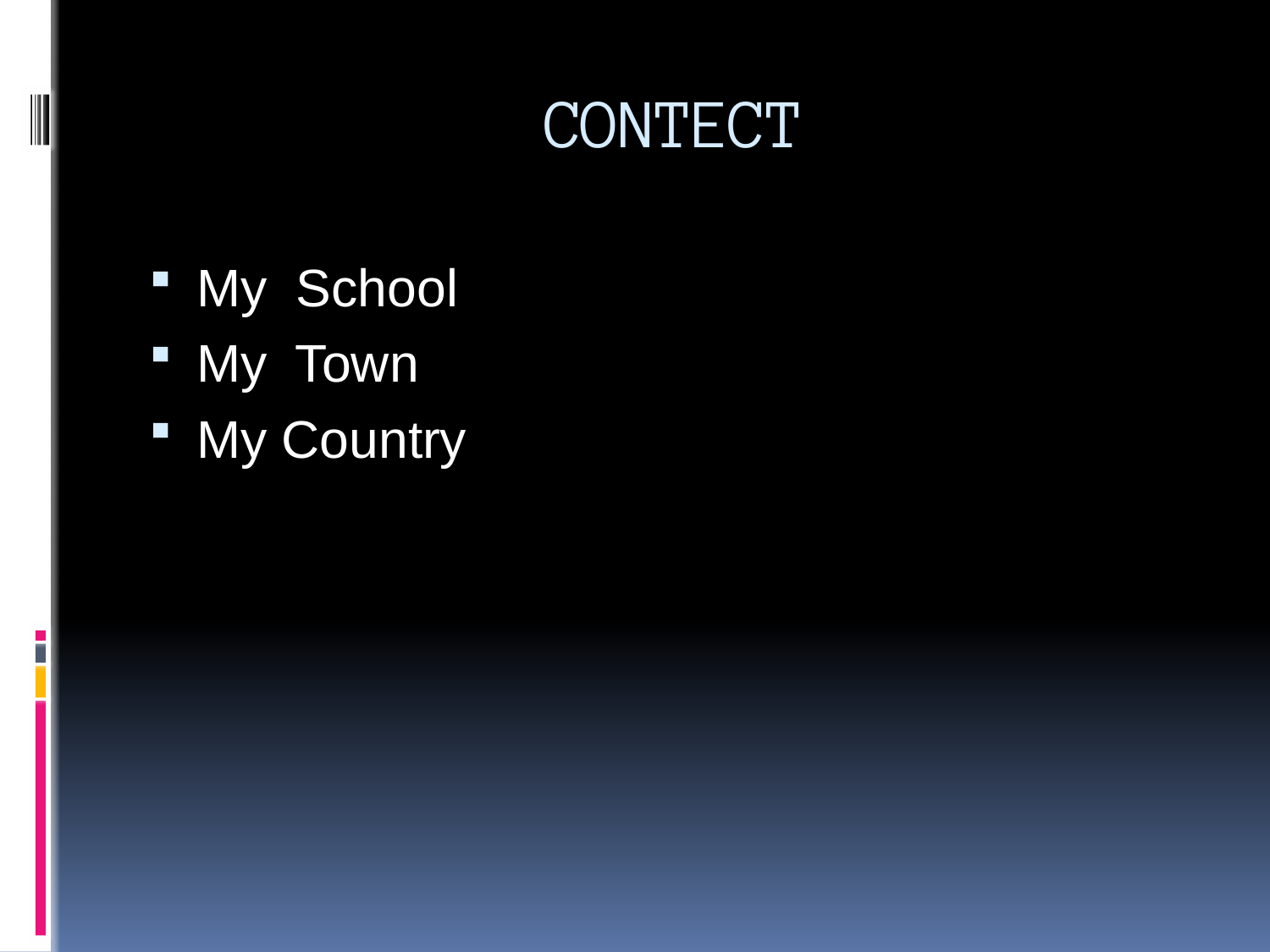

# CONTECT
My  School
My  Town
My Country